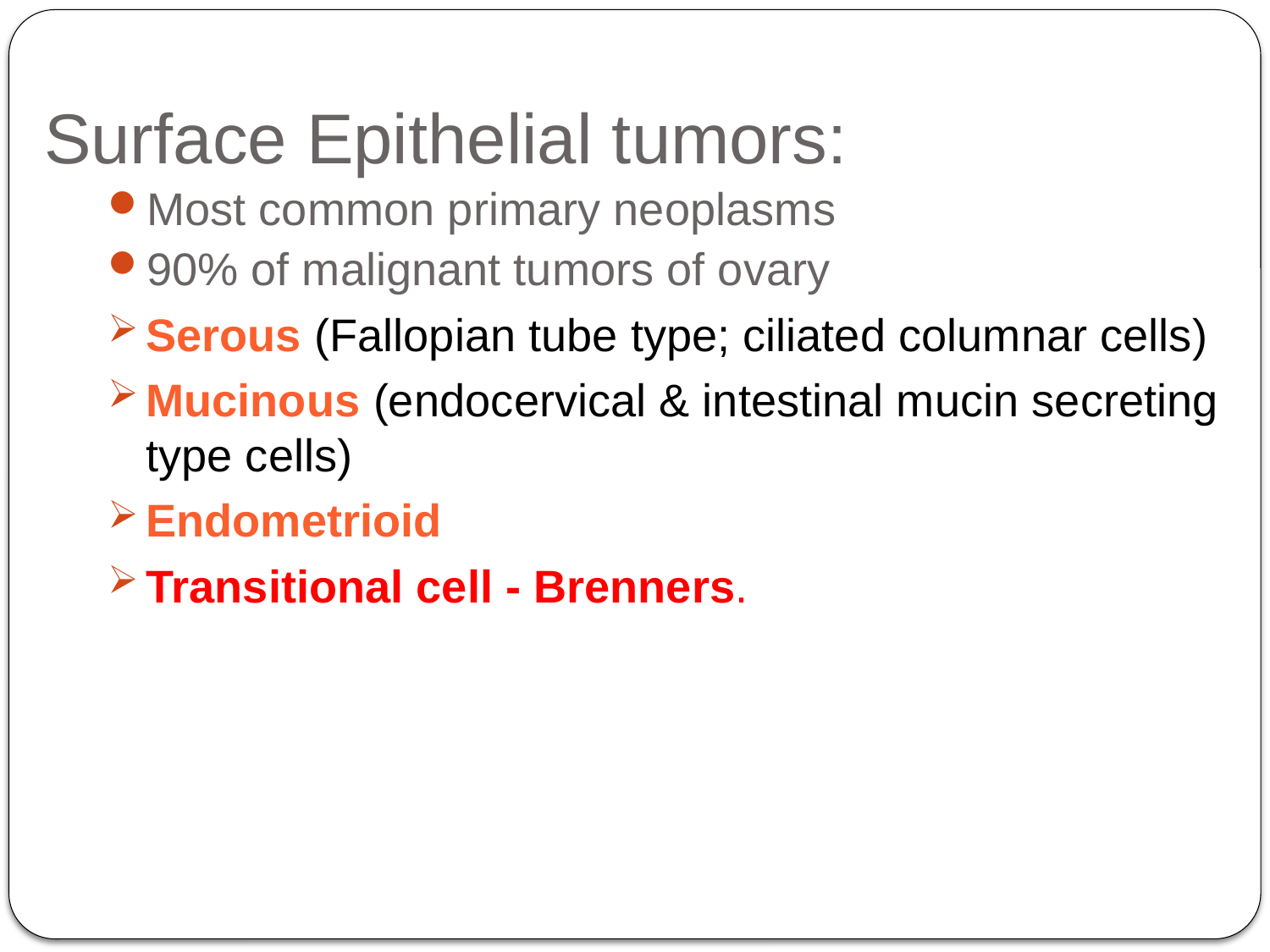

# Surface Epithelial tumors:
Most common primary neoplasms
90% of malignant tumors of ovary
Serous (Fallopian tube type; ciliated columnar cells)
Mucinous (endocervical & intestinal mucin secreting type cells)
Endometrioid
Transitional cell - Brenners.